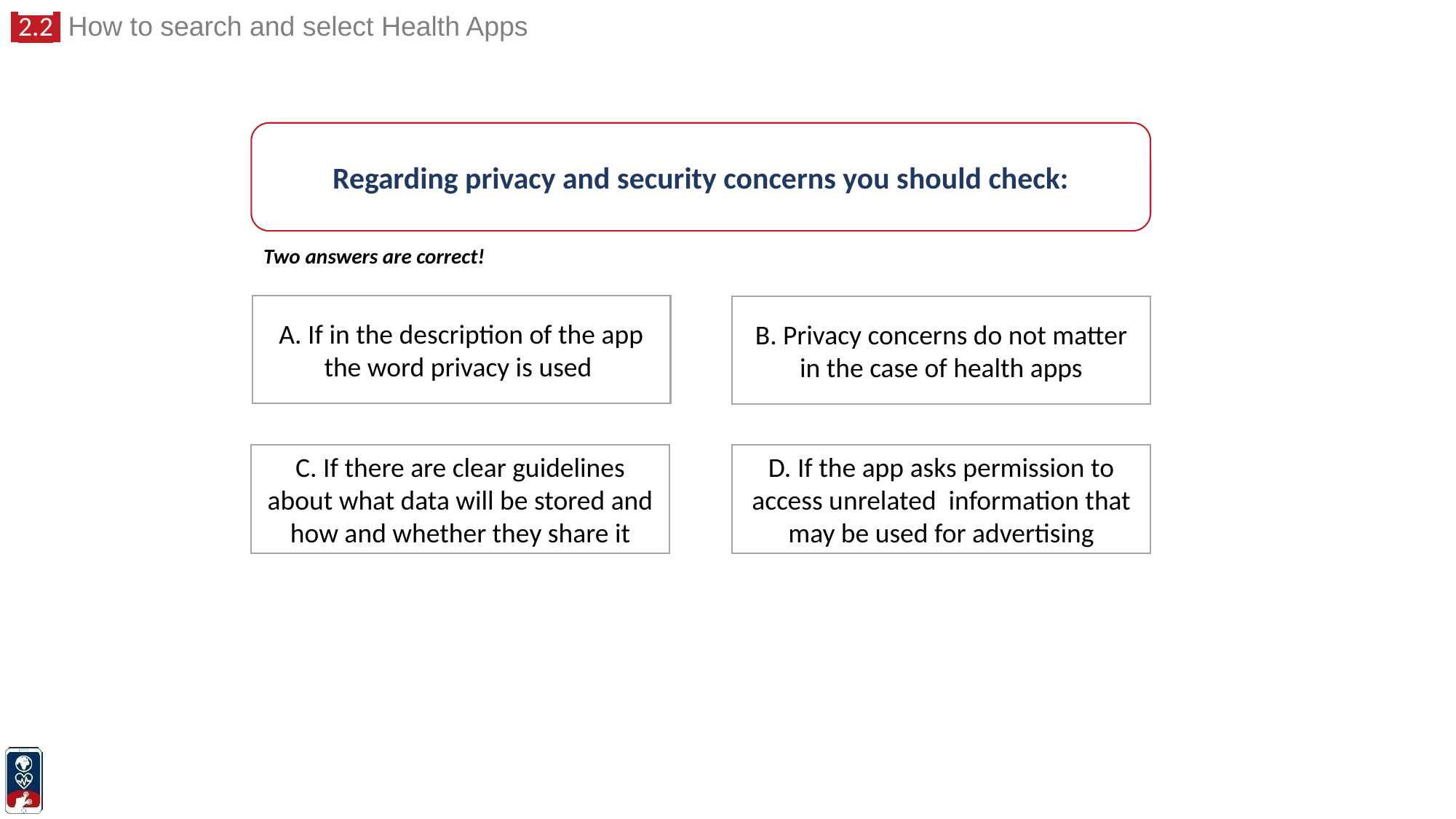

Regarding privacy and security concerns you should check:
Two answers are correct!
A. If in the description of the app the word privacy is used
B. Privacy concerns do not matter in the case of health apps
C. If there are clear guidelines about what data will be stored and how and whether they share it
D. If the app asks permission to access unrelated  information that may be used for advertising